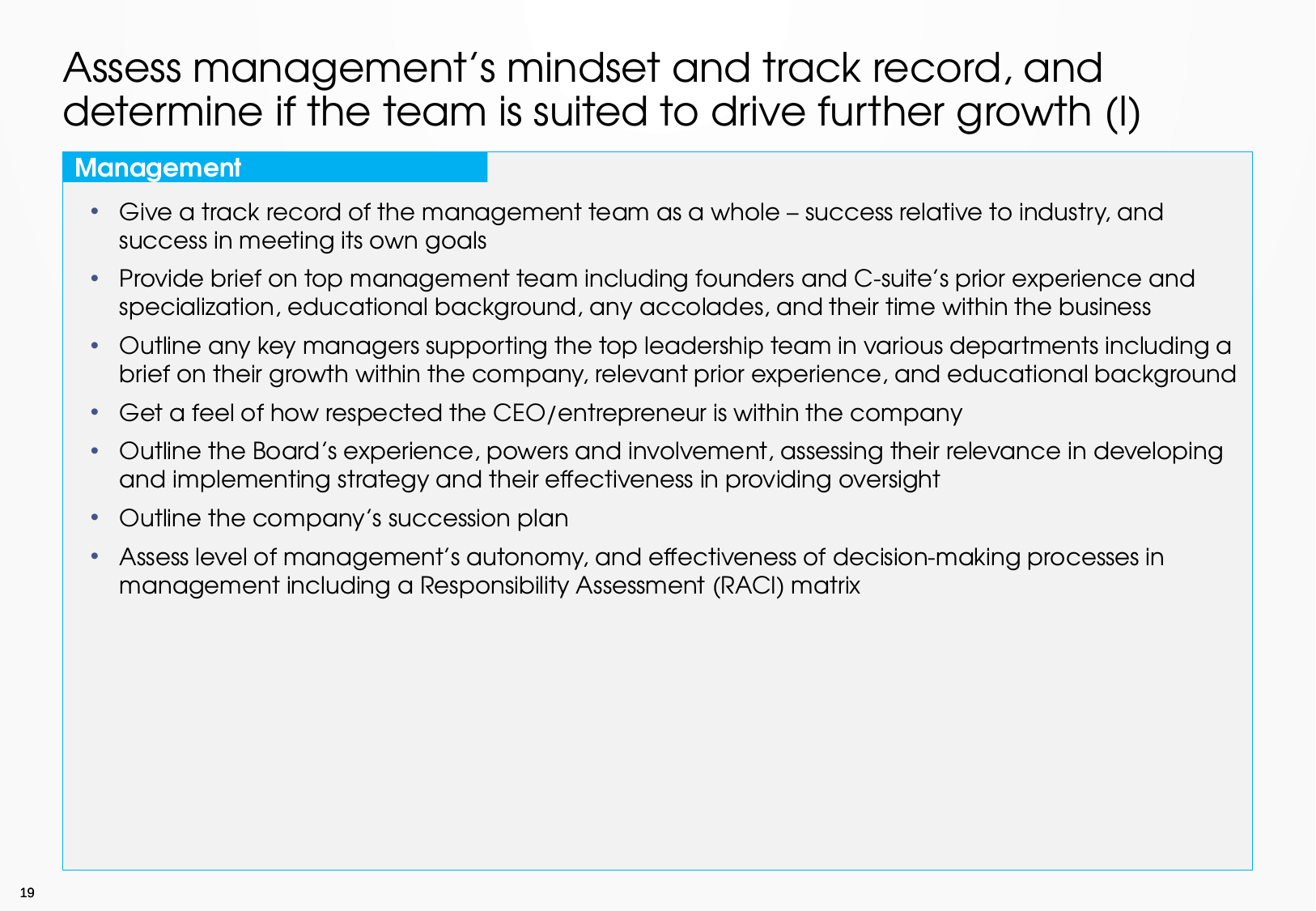

# Assess management’s mindset and track record, and determine if the team is suited to drive further growth (I)

Give a track record of the management team as a whole – success relative to industry, and success in meeting its own goals
Provide brief on top management team including founders and C-suite’s prior experience and specialization, educational background, any accolades, and their time within the business
Outline any key managers supporting the top leadership team in various departments including a brief on their growth within the company, relevant prior experience, and educational background
Get a feel of how respected the CEO/entrepreneur is within the company
Outline the Board’s experience, powers and involvement, assessing their relevance in developing and implementing strategy and their effectiveness in providing oversight
Outline the company’s succession plan
Assess level of management’s autonomy, and effectiveness of decision-making processes in management including a Responsibility Assessment (RACI) matrix

Management

19